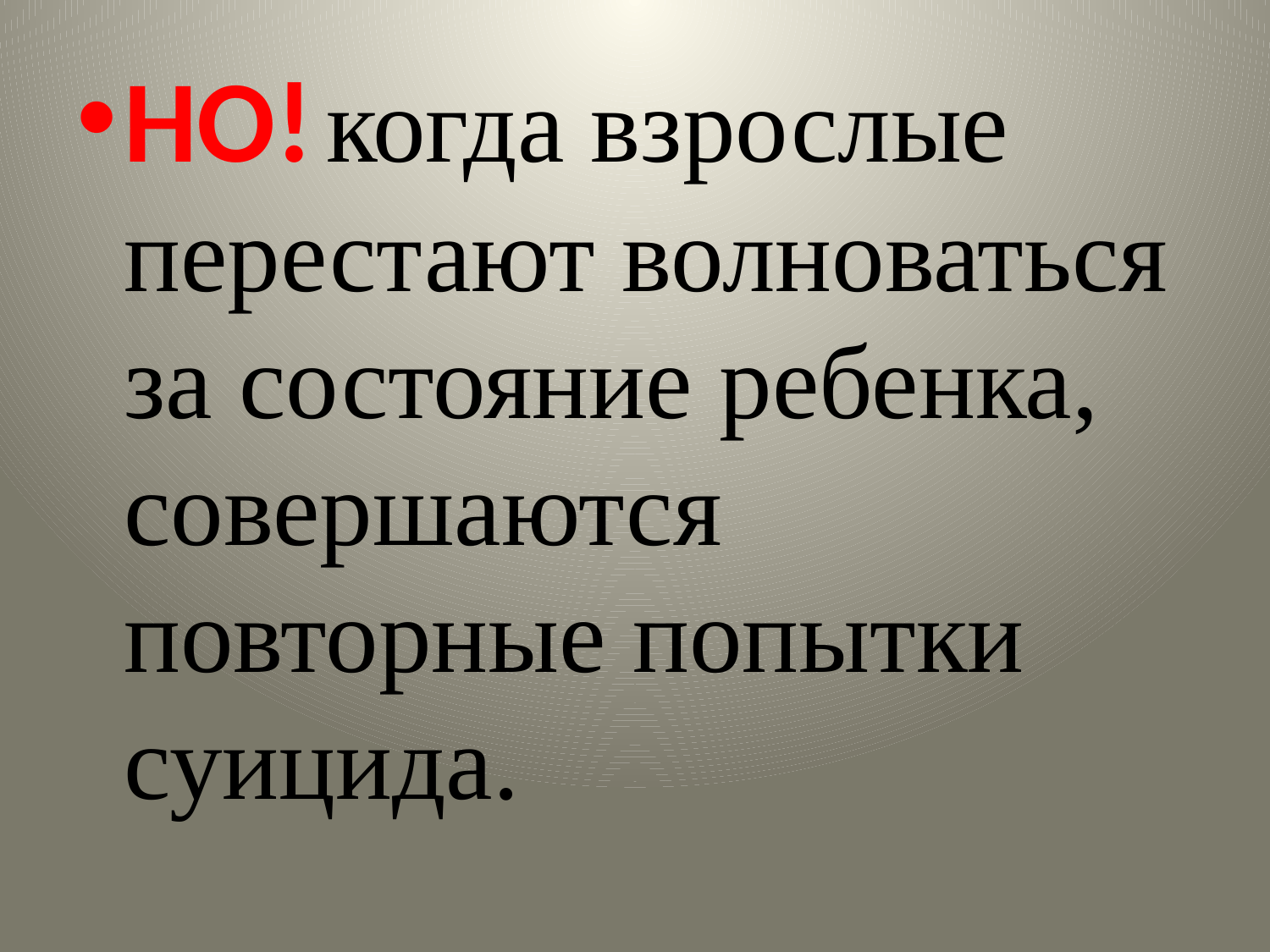

#
НО! когда взрослые перестают волноваться за состояние ребенка, совершаются повторные попытки суицида.